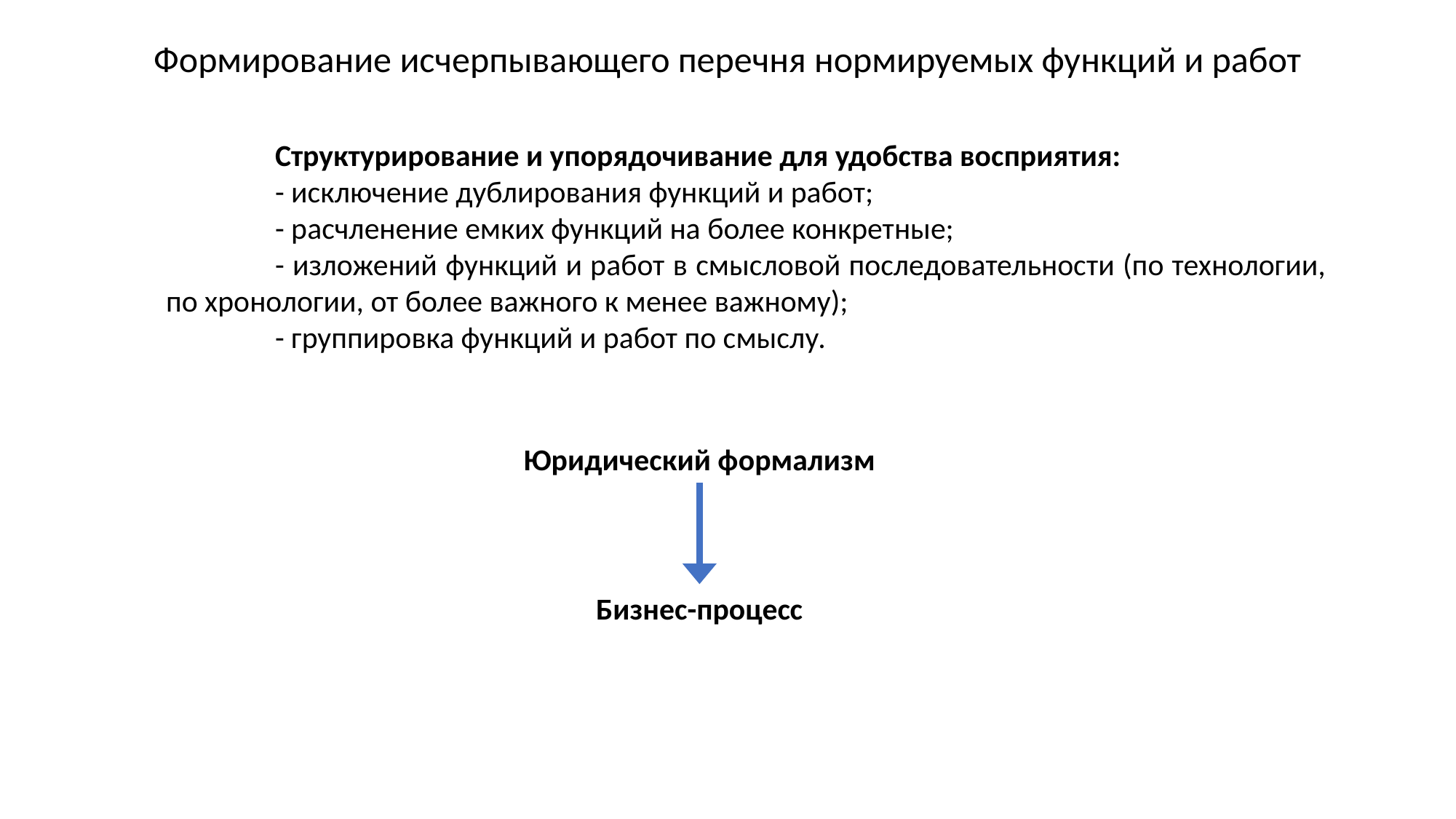

Формирование исчерпывающего перечня нормируемых функций и работ
	Структурирование и упорядочивание для удобства восприятия:
	- исключение дублирования функций и работ;
	- расчленение емких функций на более конкретные;
	- изложений функций и работ в смысловой последовательности (по технологии, по хронологии, от более важного к менее важному);
	- группировка функций и работ по смыслу.
Юридический формализм
Бизнес-процесс